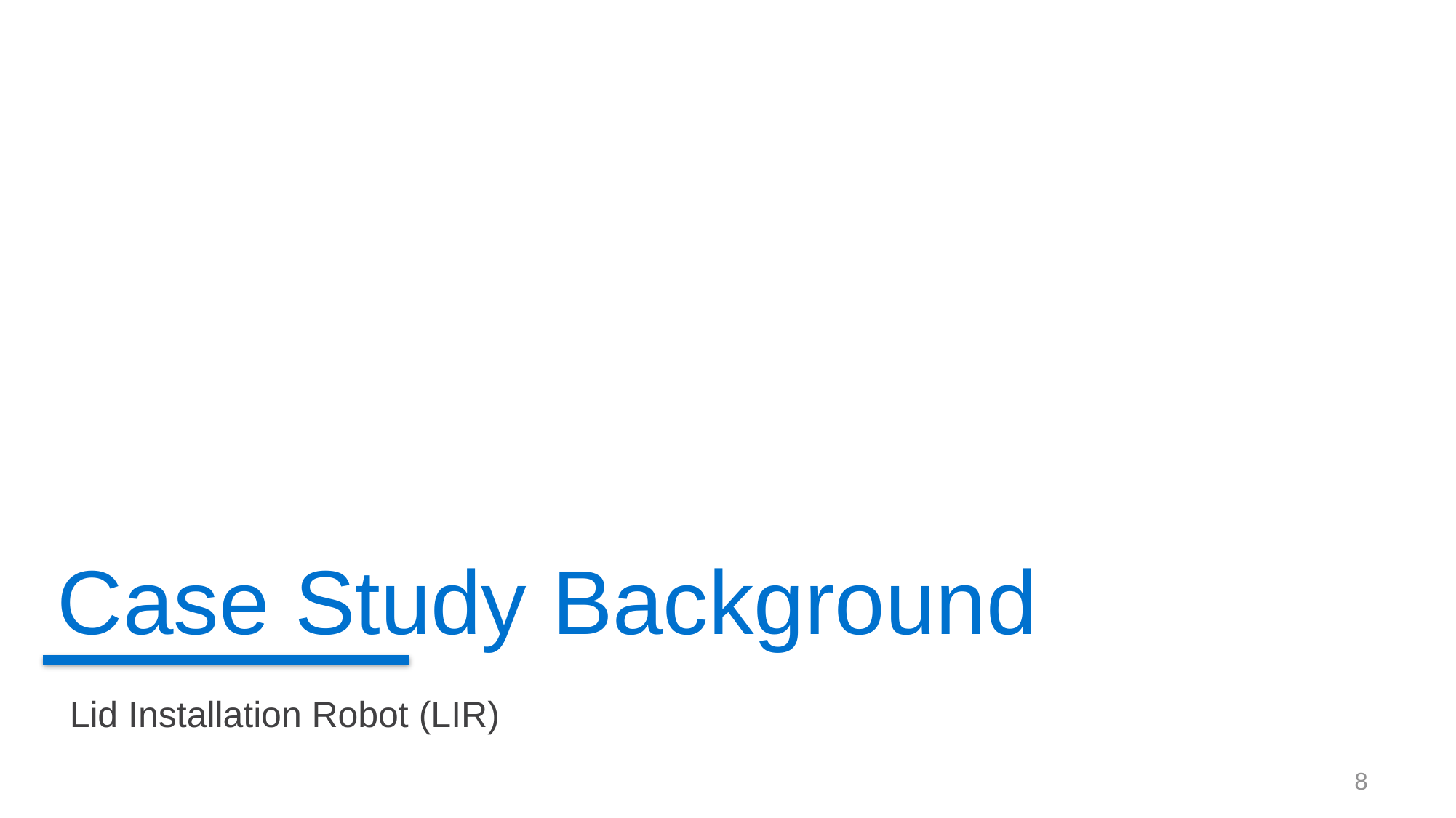

# Case Study Background
Lid Installation Robot (LIR)
8